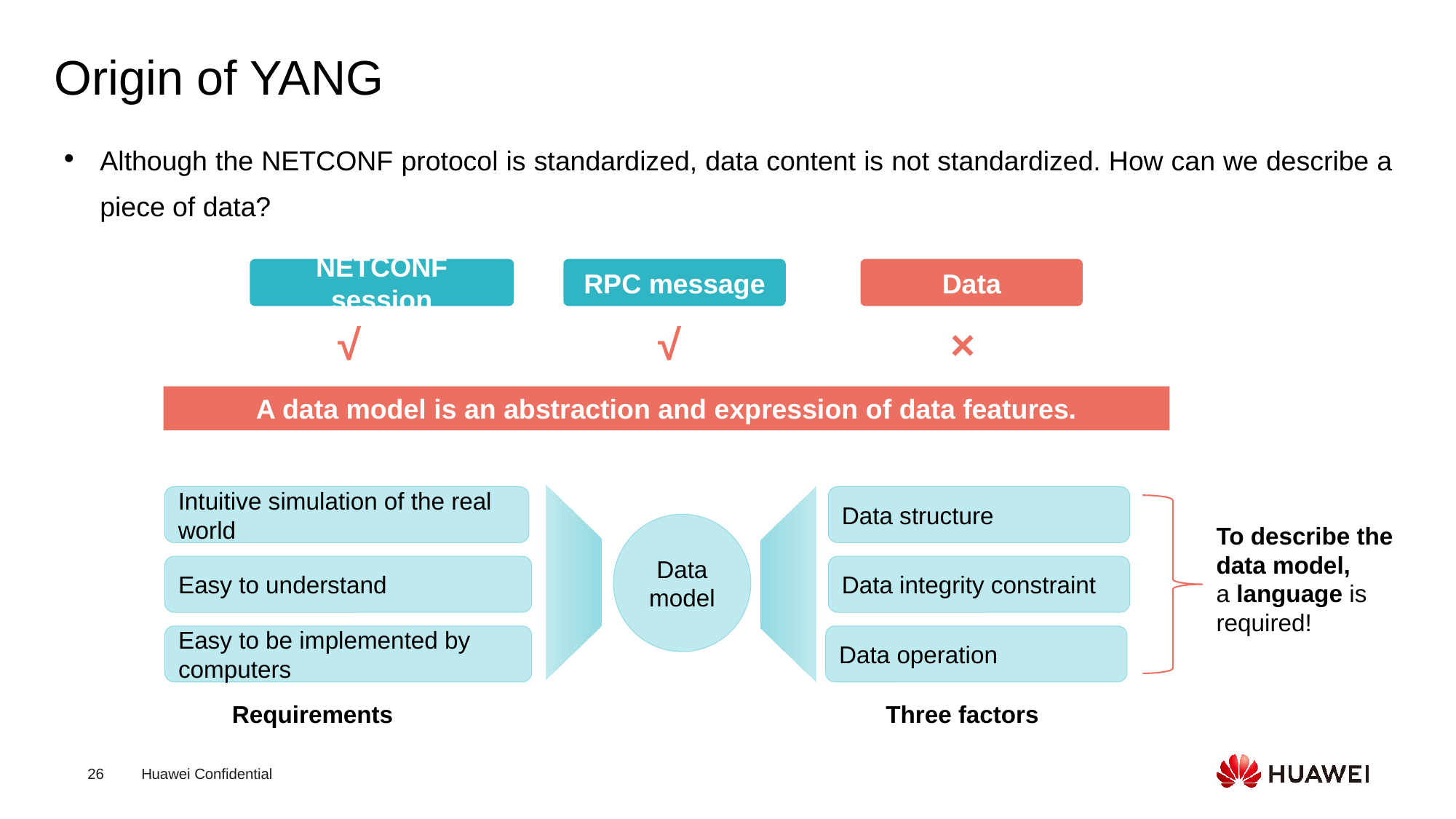

# Origin of YANG
Although the NETCONF protocol is standardized, data content is not standardized. How can we describe a piece of data?
NETCONF session
RPC message
Data
√
√
×
A data model is an abstraction and expression of data features.
Intuitive simulation of the real world
Data structure

Data
model
To describe the data model,
a language is required!

Easy to understand
Data integrity constraint
Easy to be implemented by computers
Data operation
Requirements
Three factors